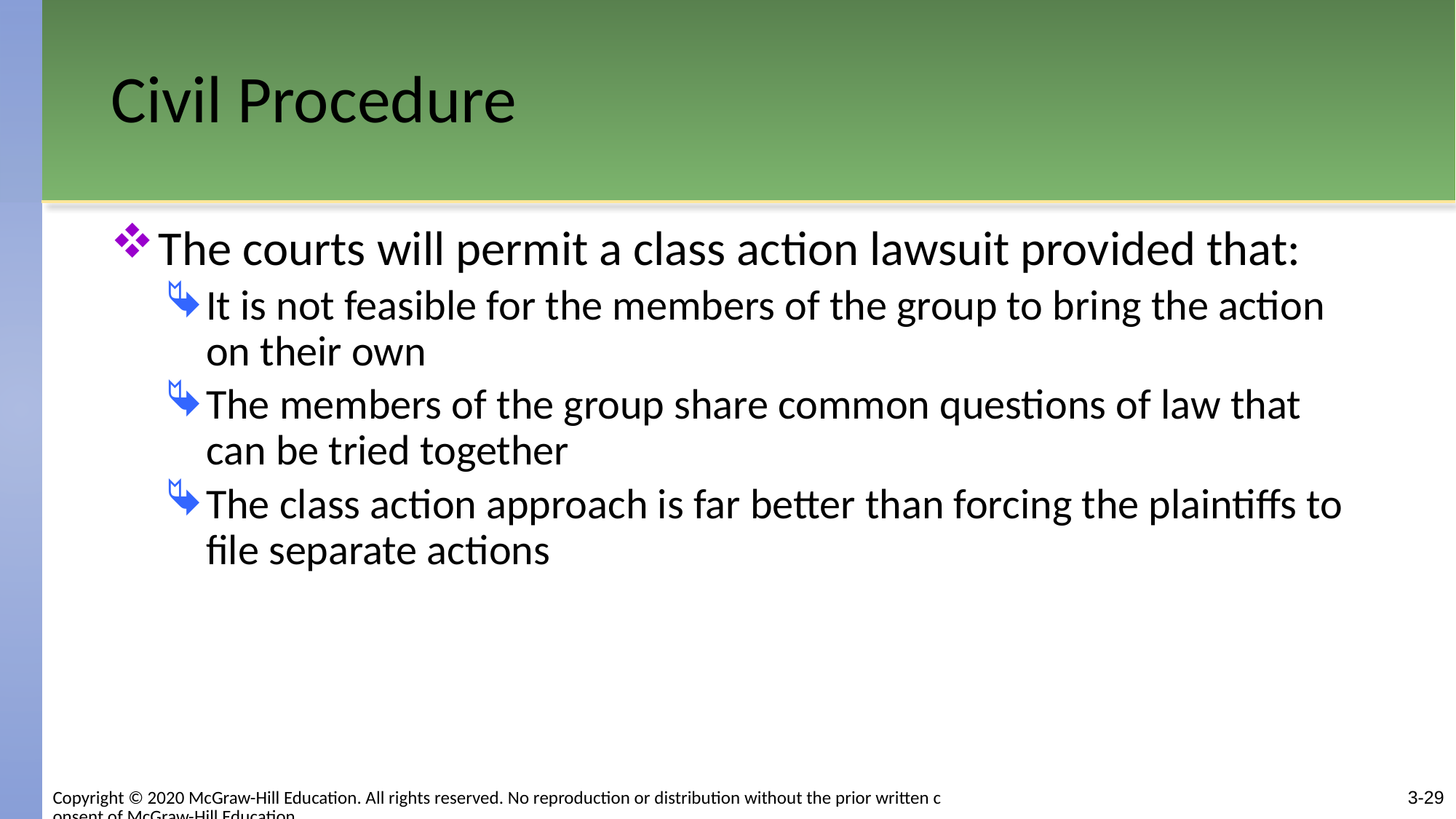

# Civil Procedure
The courts will permit a class action lawsuit provided that:
It is not feasible for the members of the group to bring the action on their own
The members of the group share common questions of law that can be tried together
The class action approach is far better than forcing the plaintiffs to file separate actions
3-29
Copyright © 2020 McGraw-Hill Education. All rights reserved. No reproduction or distribution without the prior written consent of McGraw-Hill Education.